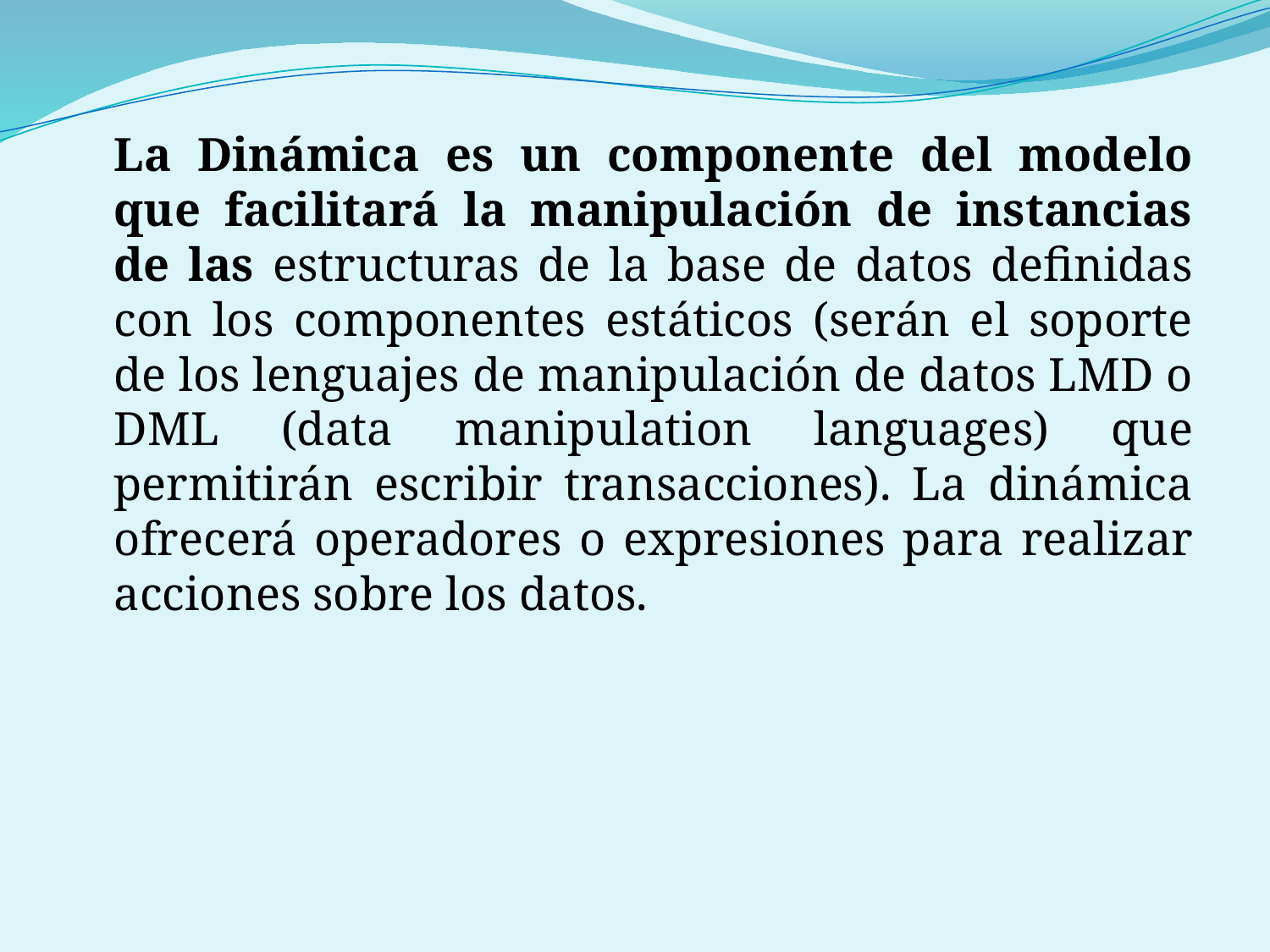

#
	La Dinámica es un componente del modelo que facilitará la manipulación de instancias de las estructuras de la base de datos definidas con los componentes estáticos (serán el soporte de los lenguajes de manipulación de datos LMD o DML (data manipulation languages) que permitirán escribir transacciones). La dinámica ofrecerá operadores o expresiones para realizar acciones sobre los datos.